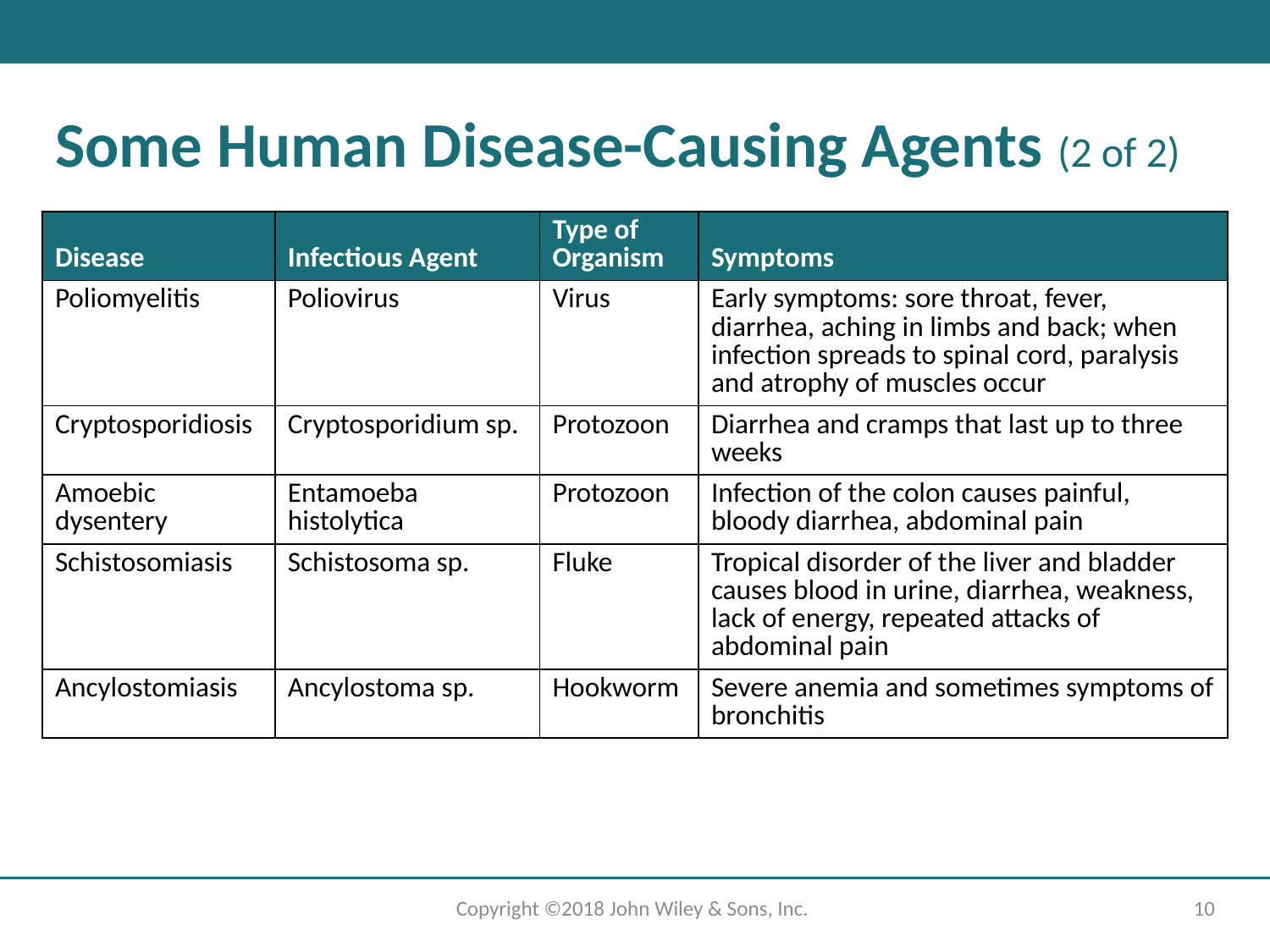

# Some Human Disease-Causing Agents (2 of 2)
| Disease | Infectious Agent | Type of Organism | Symptoms |
| --- | --- | --- | --- |
| Poliomyelitis | Poliovirus | Virus | Early symptoms: sore throat, fever, diarrhea, aching in limbs and back; when infection spreads to spinal cord, paralysis and atrophy of muscles occur |
| Cryptosporidiosis | Cryptosporidium sp. | Protozoon | Diarrhea and cramps that last up to three weeks |
| Amoebic dysentery | Entamoeba histolytica | Protozoon | Infection of the colon causes painful, bloody diarrhea, abdominal pain |
| Schistosomiasis | Schistosoma sp. | Fluke | Tropical disorder of the liver and bladder causes blood in urine, diarrhea, weakness, lack of energy, repeated attacks of abdominal pain |
| Ancylostomiasis | Ancylostoma sp. | Hookworm | Severe anemia and sometimes symptoms of bronchitis |
Copyright ©2018 John Wiley & Sons, Inc.
10